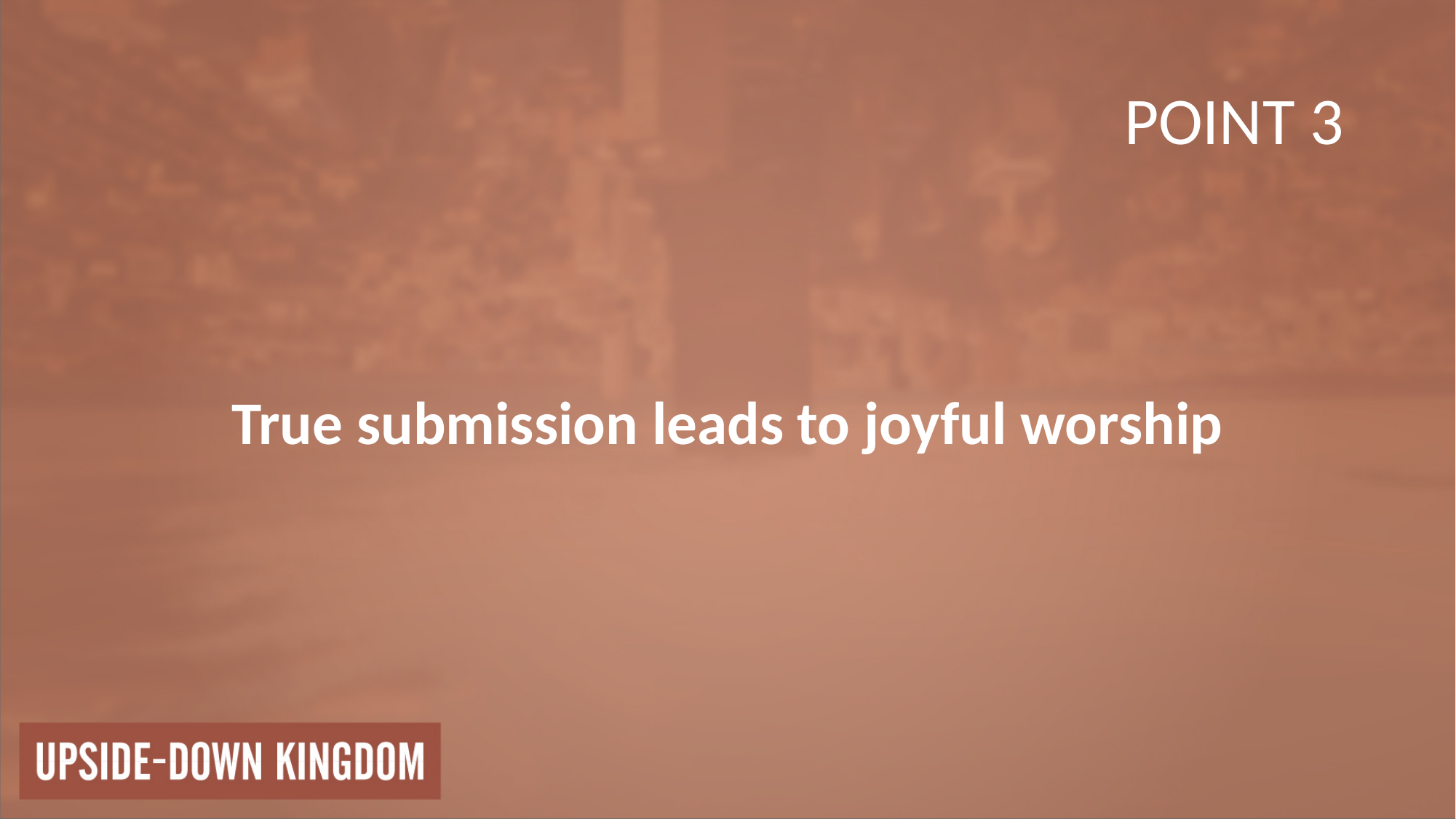

# POINT 3

True submission leads to joyful worship